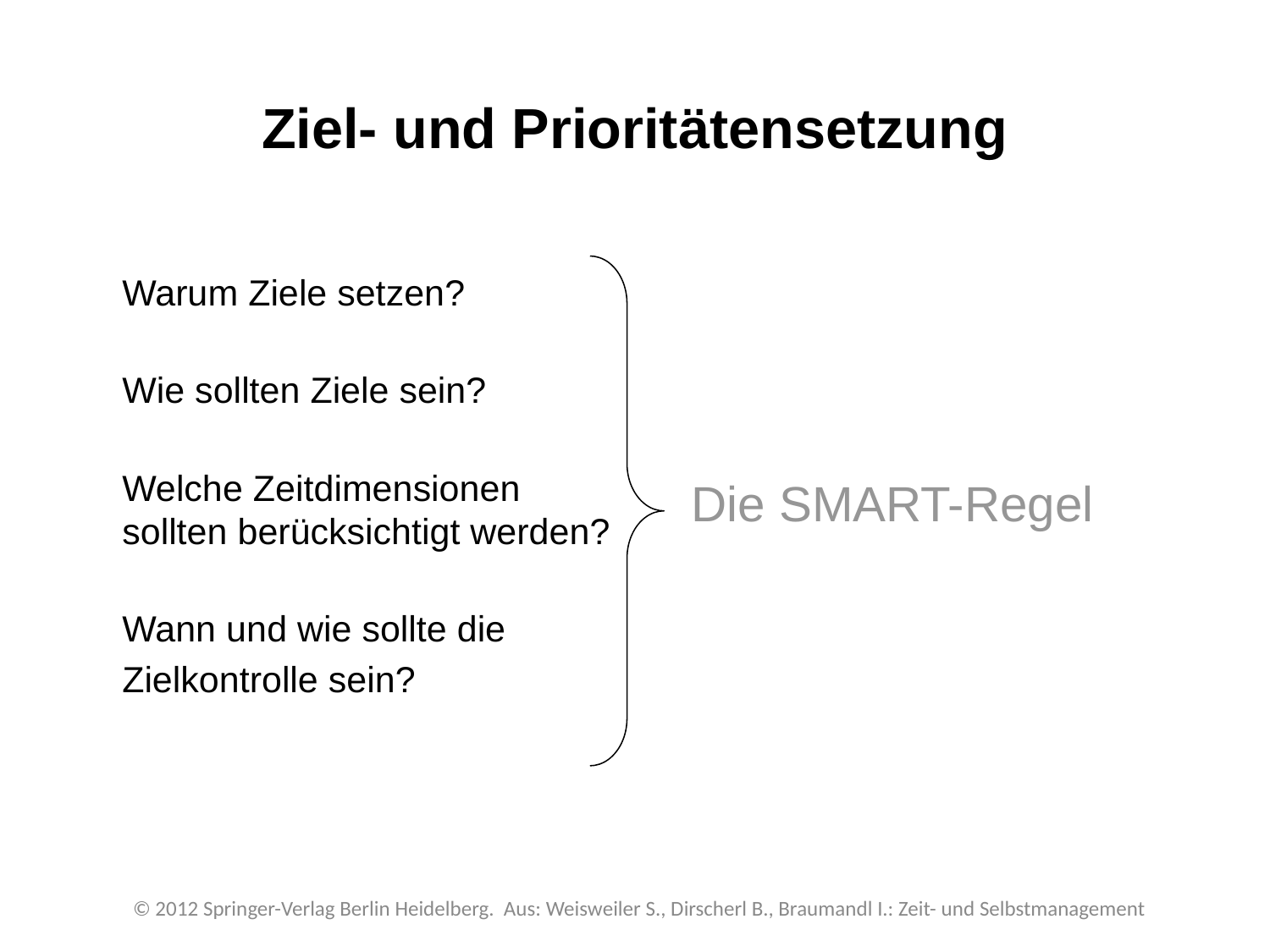

# Ziel- und Prioritätensetzung

Warum Ziele setzen?

Wie sollten Ziele sein?

Welche Zeitdimensionen sollten berücksichtigt werden?

Wann und wie sollte die
Zielkontrolle sein?

Die SMART-Regel
© 2012 Springer-Verlag Berlin Heidelberg.  Aus: Weisweiler S., Dirscherl B., Braumandl I.: Zeit- und Selbstmanagement